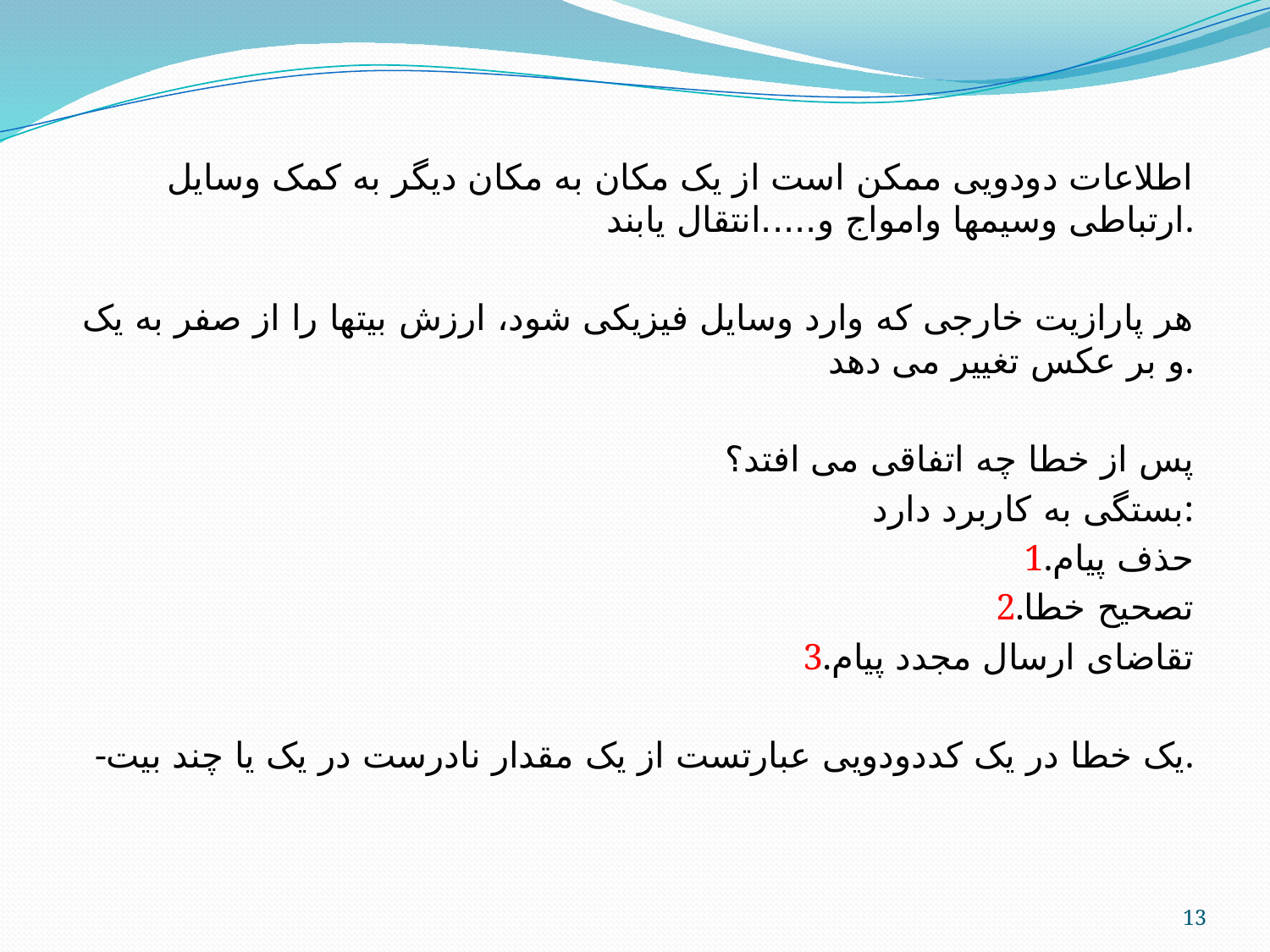

اطلاعات دودویی ممکن است از یک مکان به مکان دیگر به کمک وسایل ارتباطی وسیمها وامواج و.....انتقال یابند.

هر پارازیت خارجی که وارد وسایل فیزیکی شود، ارزش بیتها را از صفر به یک و بر عکس تغییر می دهد.

پس از خطا چه اتفاقی می افتد؟
بستگی به کاربرد دارد:
1.حذف پیام
2.تصحیح خطا
3.تقاضای ارسال مجدد پیام

-یک خطا در یک کددودویی عبارتست از یک مقدار نادرست در یک یا چند بیت.

13